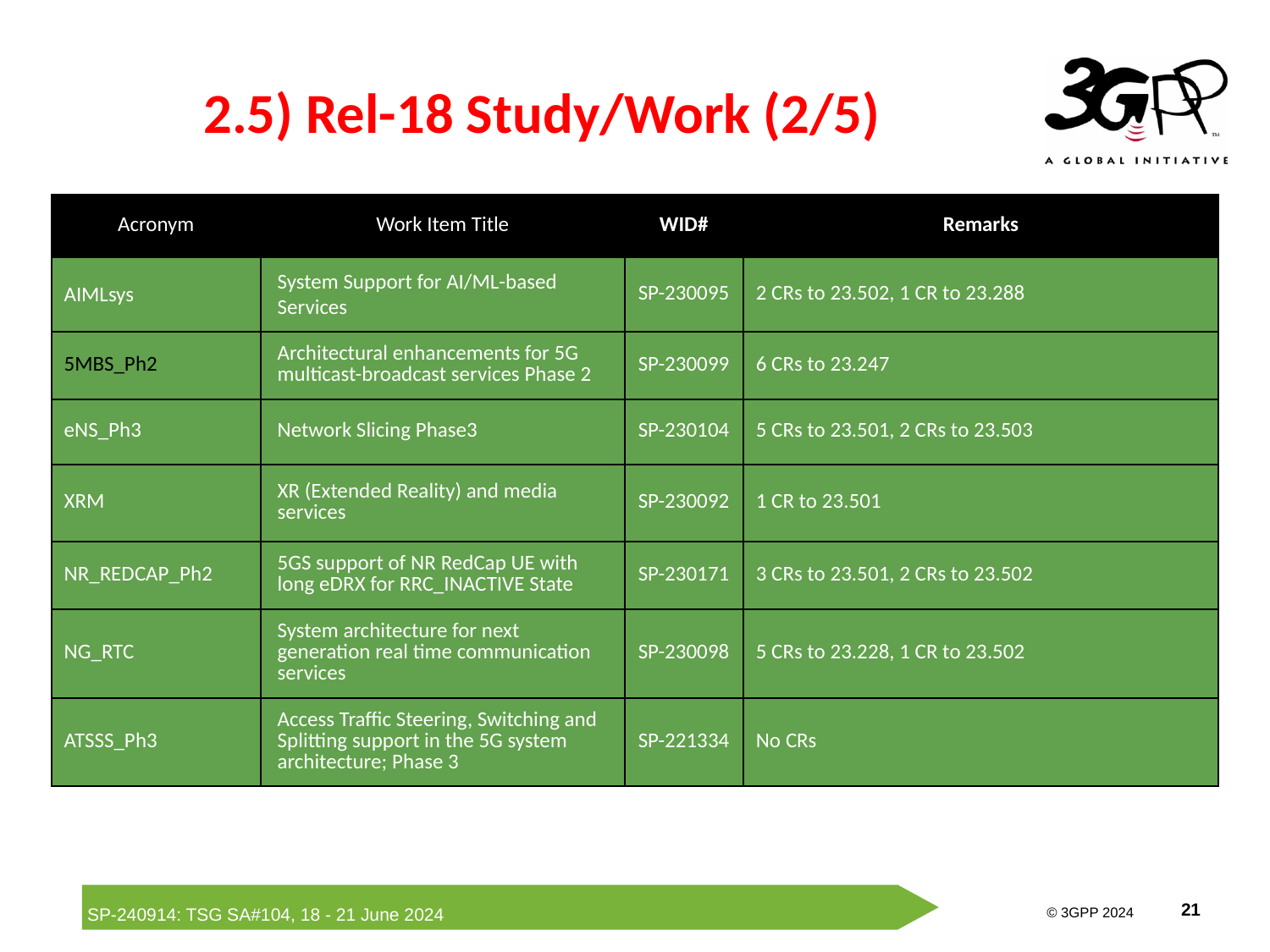

# 2.5) Rel-18 Study/Work (2/5)
| Acronym | Work Item Title | WID# | Remarks |
| --- | --- | --- | --- |
| AIMLsys | System Support for AI/ML-based Services | SP-230095 | 2 CRs to 23.502, 1 CR to 23.288 |
| 5MBS\_Ph2 | Architectural enhancements for 5G multicast-broadcast services Phase 2 | SP-230099 | 6 CRs to 23.247 |
| eNS\_Ph3 | Network Slicing Phase3 | SP-230104 | 5 CRs to 23.501, 2 CRs to 23.503 |
| XRM | XR (Extended Reality) and media services | SP-230092 | 1 CR to 23.501 |
| NR\_REDCAP\_Ph2 | 5GS support of NR RedCap UE with long eDRX for RRC\_INACTIVE State | SP-230171 | 3 CRs to 23.501, 2 CRs to 23.502 |
| NG\_RTC | System architecture for next generation real time communication services | SP-230098 | 5 CRs to 23.228, 1 CR to 23.502 |
| ATSSS\_Ph3 | Access Traffic Steering, Switching and Splitting support in the 5G system architecture; Phase 3 | SP-221334 | No CRs |